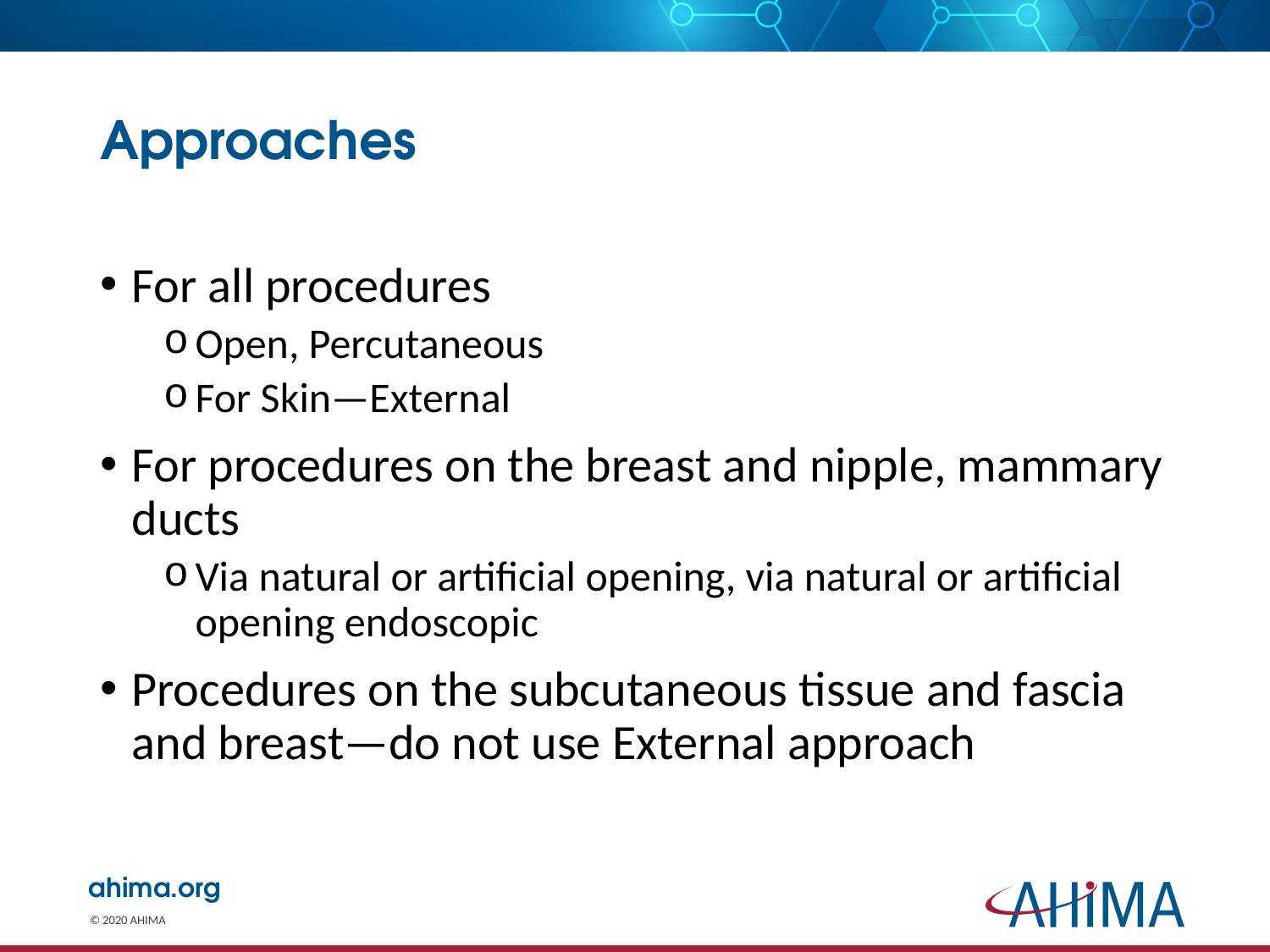

# Approaches
For all procedures
Open, Percutaneous
For Skin—External
For procedures on the breast and nipple, mammary ducts
Via natural or artificial opening, via natural or artificial opening endoscopic
Procedures on the subcutaneous tissue and fascia and breast—do not use External approach